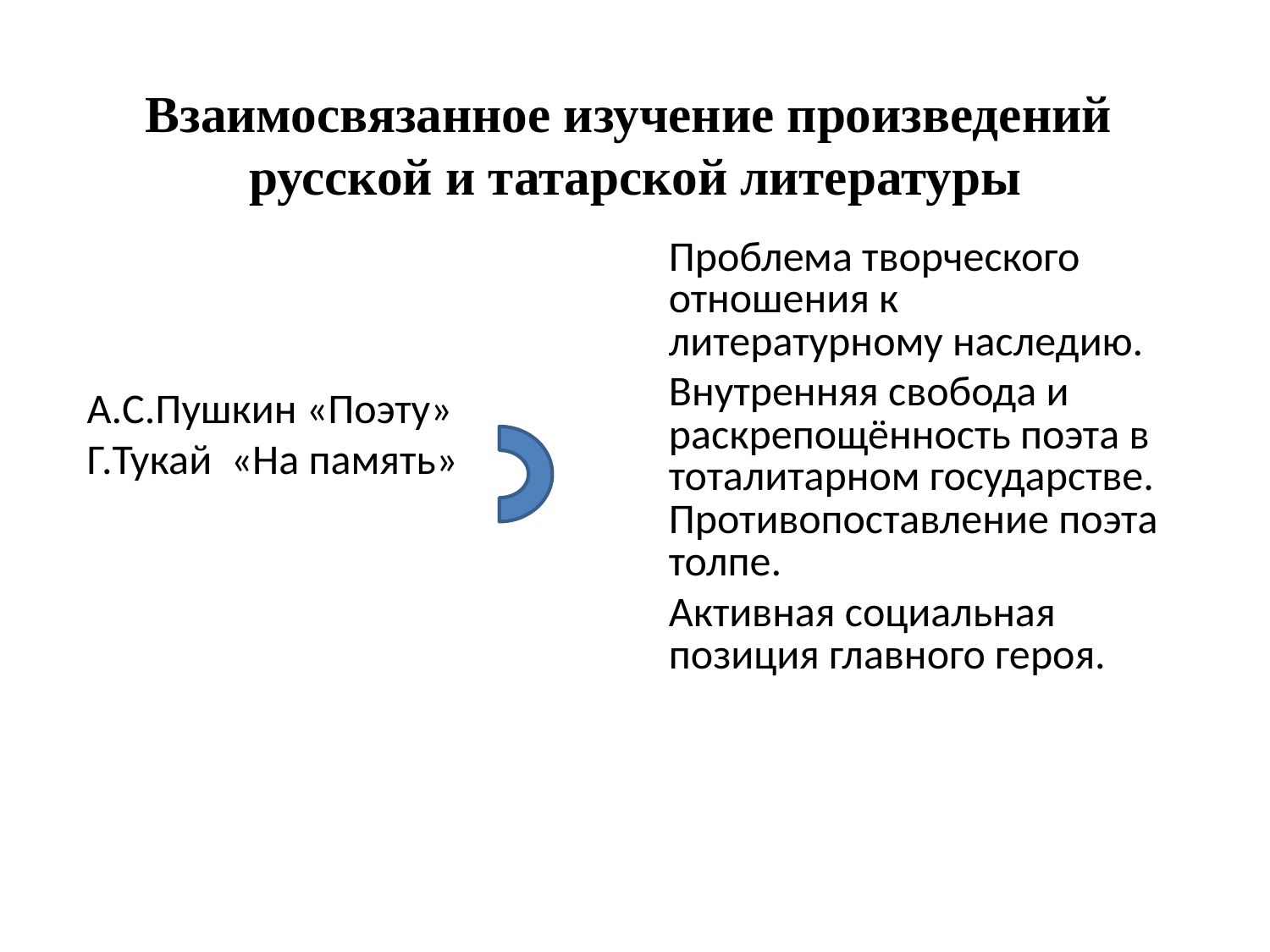

# Взаимосвязанное изучение произведений русской и татарской литературы
| А.С.Пушкин «Поэту» Г.Тукай «На память» | Проблема творческого отношения к литературному наследию. Внутренняя свобода и раскрепощённость поэта в тоталитарном государстве. Противопоставление поэта толпе. Активная социальная позиция главного героя. |
| --- | --- |